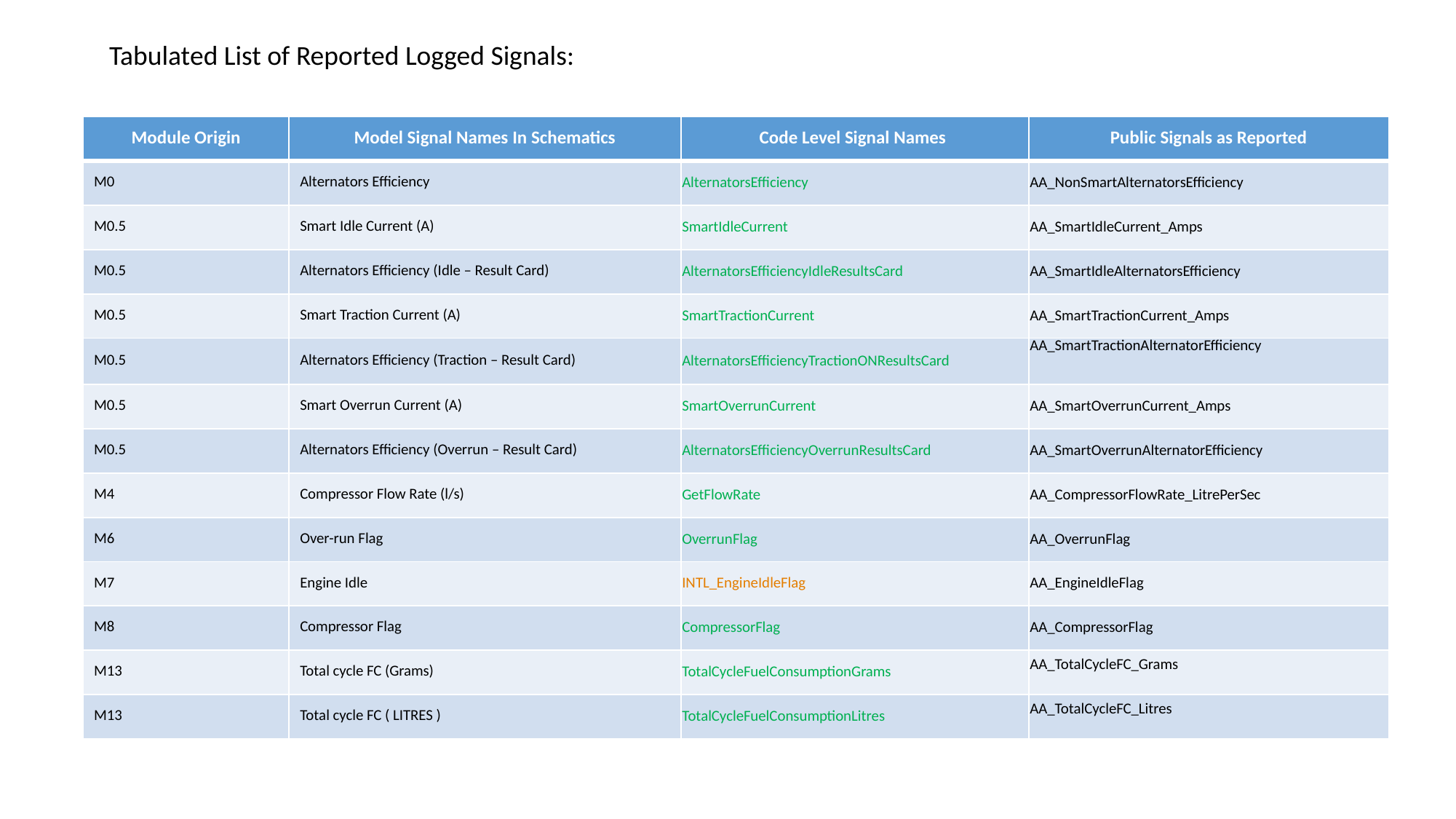

Tabulated List of Reported Logged Signals:
| Module Origin | Model Signal Names In Schematics | Code Level Signal Names | Public Signals as Reported |
| --- | --- | --- | --- |
| M0 | Alternators Efficiency | AlternatorsEfficiency | AA\_NonSmartAlternatorsEfficiency |
| M0.5 | Smart Idle Current (A) | SmartIdleCurrent | AA\_SmartIdleCurrent\_Amps |
| M0.5 | Alternators Efficiency (Idle – Result Card) | AlternatorsEfficiencyIdleResultsCard | AA\_SmartIdleAlternatorsEfficiency |
| M0.5 | Smart Traction Current (A) | SmartTractionCurrent | AA\_SmartTractionCurrent\_Amps |
| M0.5 | Alternators Efficiency (Traction – Result Card) | AlternatorsEfficiencyTractionONResultsCard | AA\_SmartTractionAlternatorEfficiency |
| M0.5 | Smart Overrun Current (A) | SmartOverrunCurrent | AA\_SmartOverrunCurrent\_Amps |
| M0.5 | Alternators Efficiency (Overrun – Result Card) | AlternatorsEfficiencyOverrunResultsCard | AA\_SmartOverrunAlternatorEfficiency |
| M4 | Compressor Flow Rate (l/s) | GetFlowRate | AA\_CompressorFlowRate\_LitrePerSec |
| M6 | Over-run Flag | OverrunFlag | AA\_OverrunFlag |
| M7 | Engine Idle | INTL\_EngineIdleFlag | AA\_EngineIdleFlag |
| M8 | Compressor Flag | CompressorFlag | AA\_CompressorFlag |
| M13 | Total cycle FC (Grams) | TotalCycleFuelConsumptionGrams | AA\_TotalCycleFC\_Grams |
| M13 | Total cycle FC ( LITRES ) | TotalCycleFuelConsumptionLitres | AA\_TotalCycleFC\_Litres |